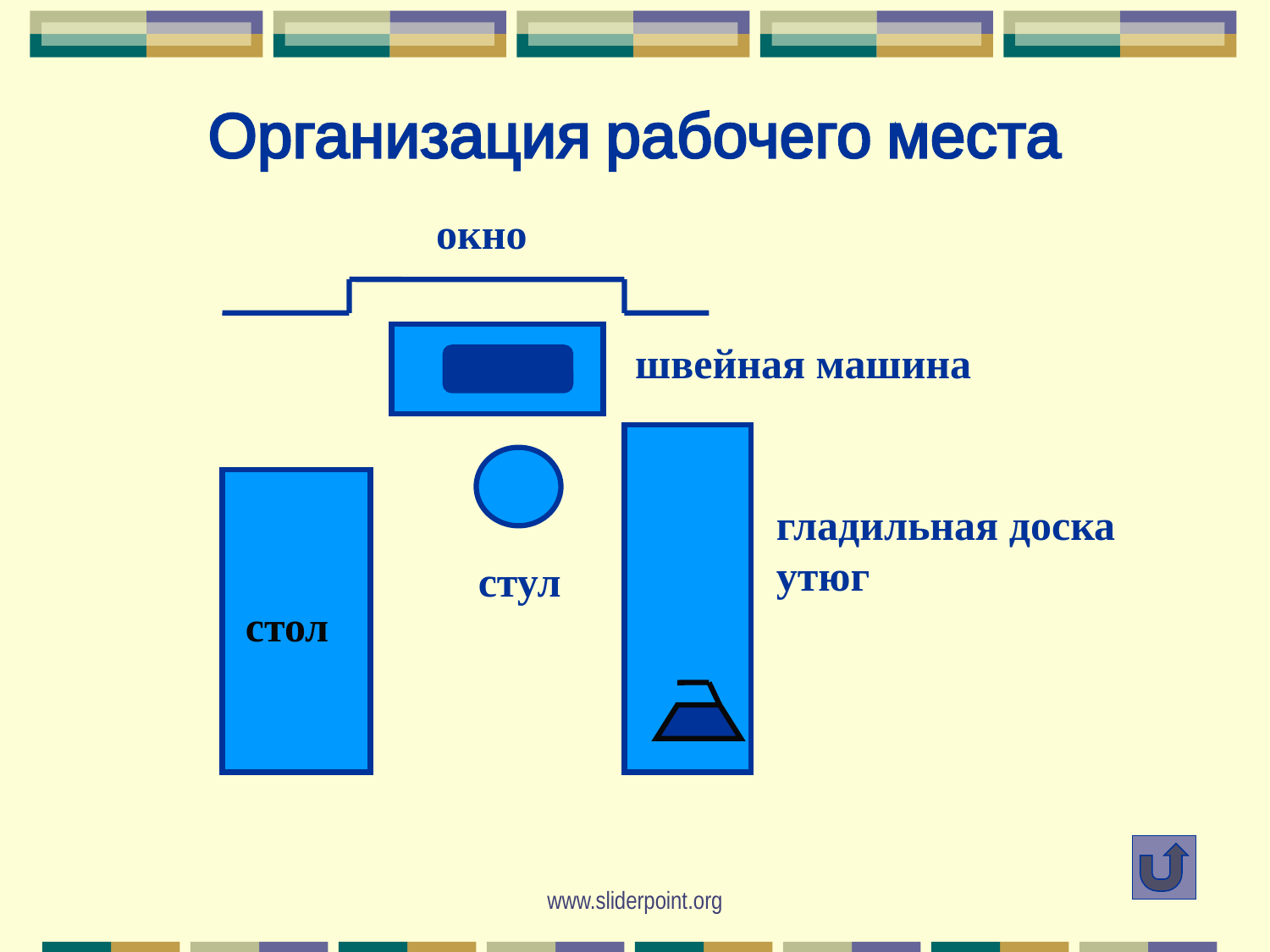

# Организация рабочего места
окно

швейная машина

гладильная доска
утюг
стул
стол

www.sliderpoint.org